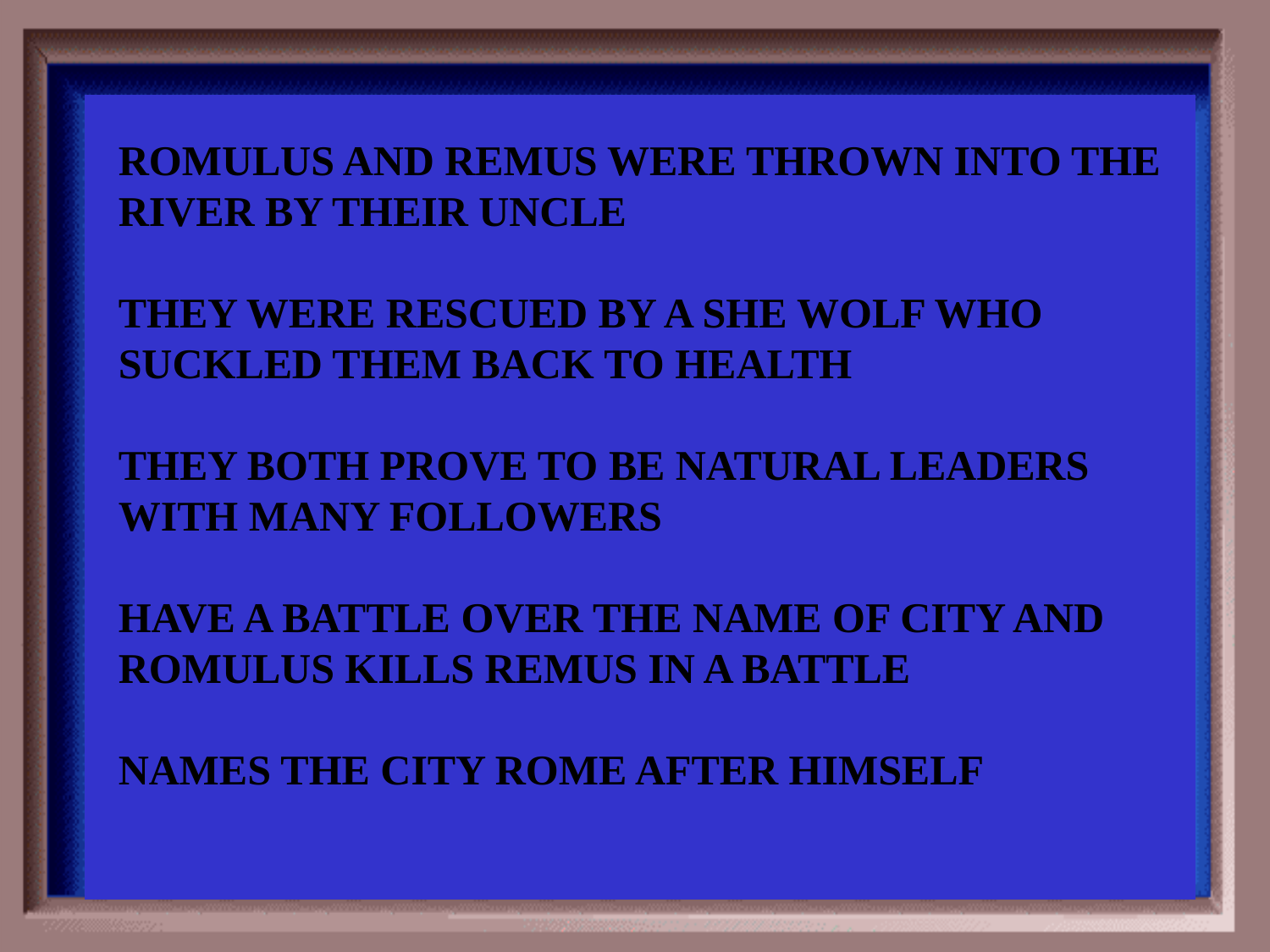

Category #4 $100 Question

Romulus and remus were thrown into the river by their uncle

They were rescued by a she wolf who suckled them back to health

They both prove to be natural leaders with many followers

Have a battle over the name of city and romulus kills remus in a battle

Names the city rome after himself